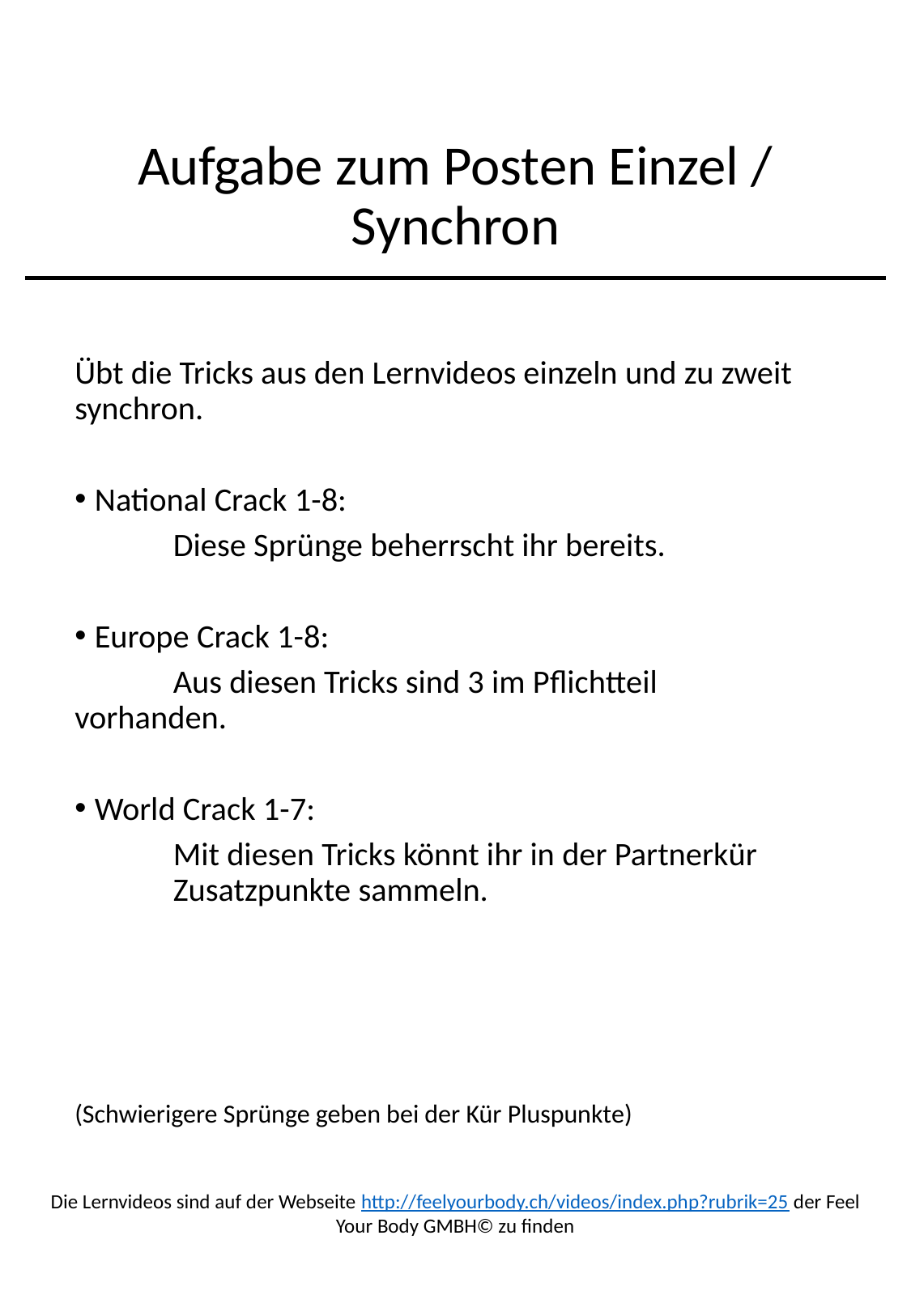

# Aufgabe zum Posten Einzel / Synchron
Übt die Tricks aus den Lernvideos einzeln und zu zweit synchron.

National Crack 1-8:
	Diese Sprünge beherrscht ihr bereits.

Europe Crack 1-8:
	Aus diesen Tricks sind 3 im Pflichtteil 	vorhanden.

World Crack 1-7:
	Mit diesen Tricks könnt ihr in der Partnerkür 	Zusatzpunkte sammeln.

(Schwierigere Sprünge geben bei der Kür Pluspunkte)
Die Lernvideos sind auf der Webseite http://feelyourbody.ch/videos/index.php?rubrik=25 der Feel Your Body GMBH© zu finden